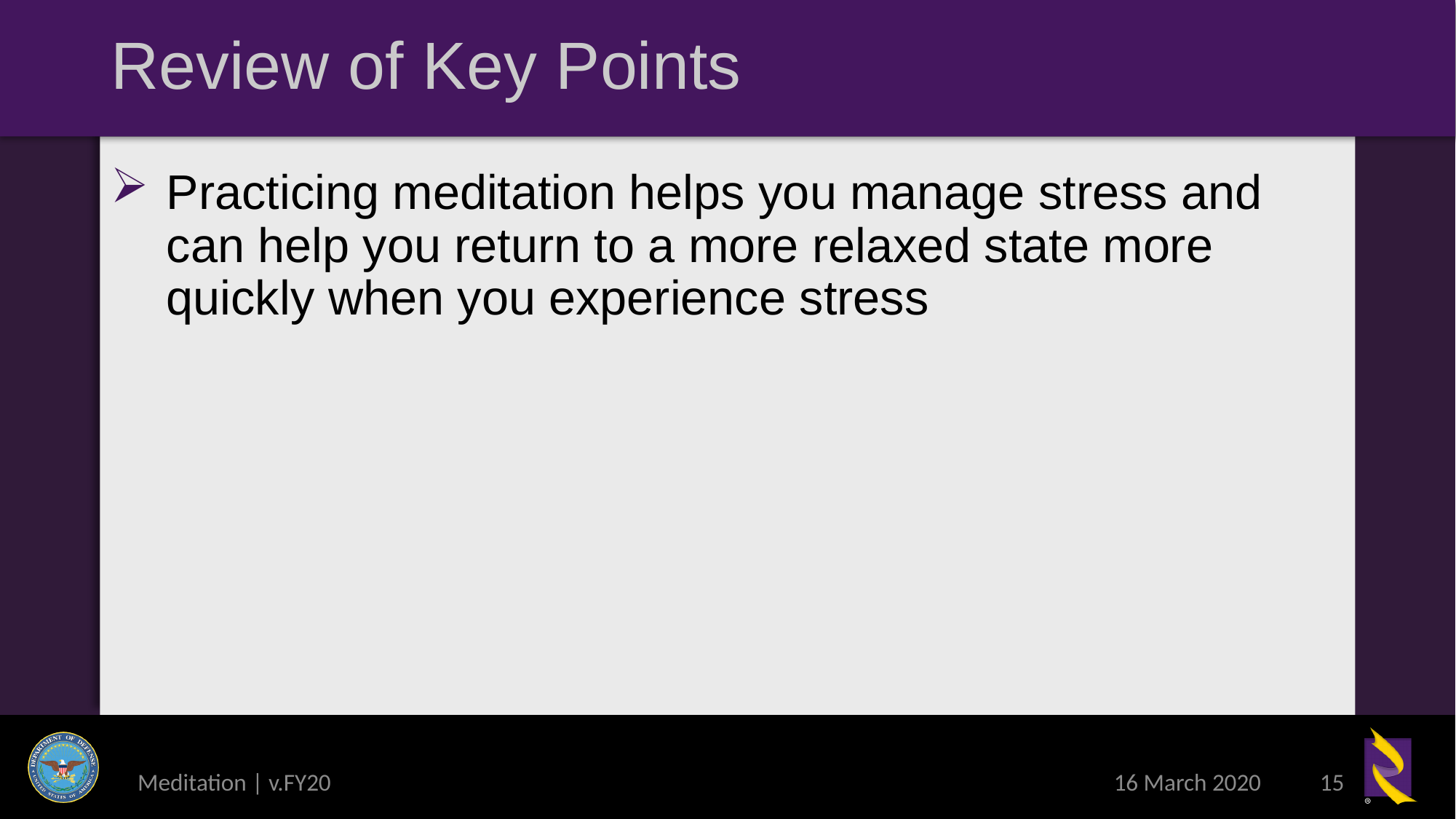

# Review of Key Points
Practicing meditation helps you manage stress and can help you return to a more relaxed state more quickly when you experience stress
Meditation | v.FY20
16 March 2020
15